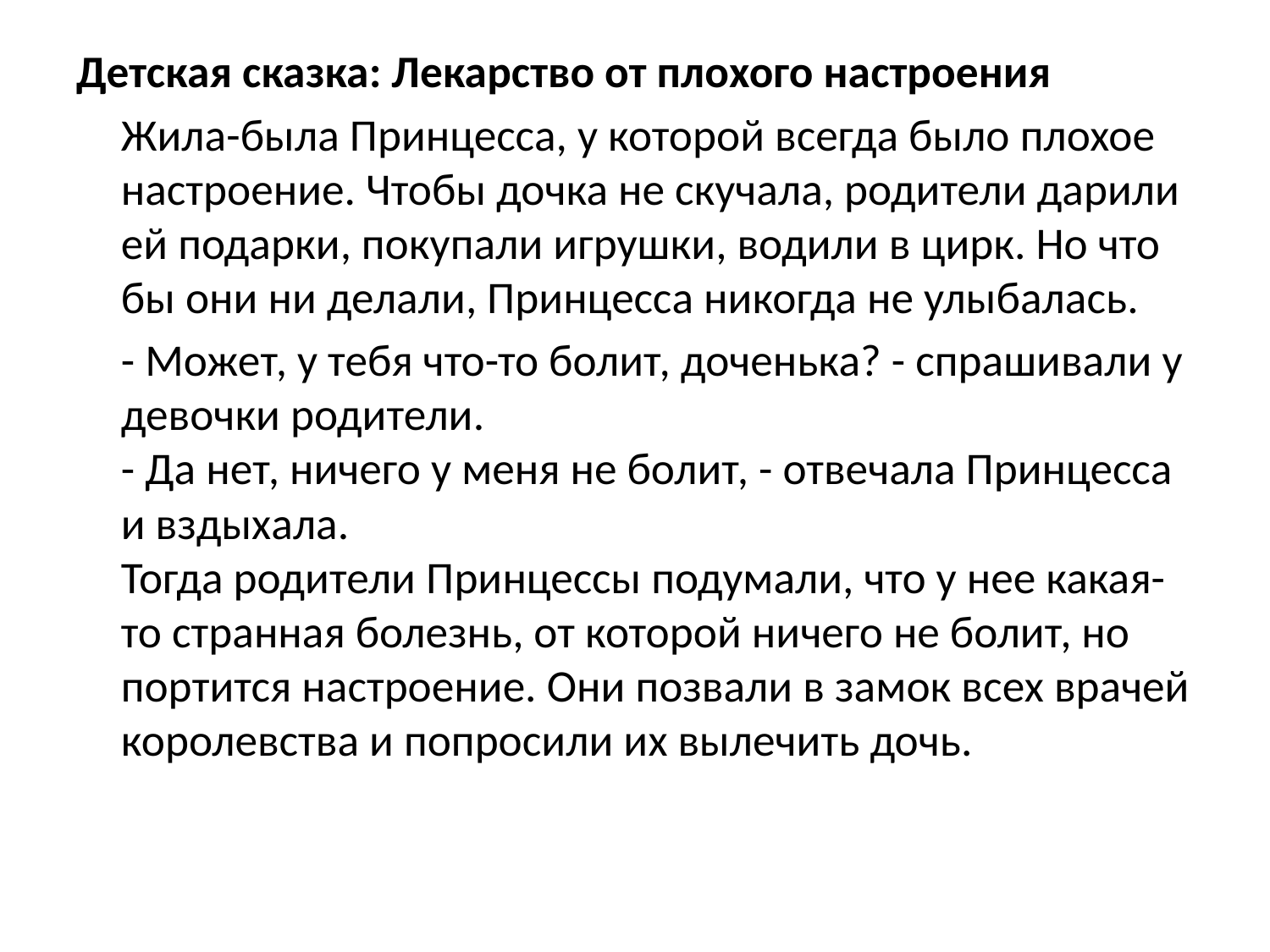

Детская сказка: Лекарство от плохого настроения
	Жила-была Принцесса, у которой всегда было плохое настроение. Чтобы дочка не скучала, родители дарили ей подарки, покупали игрушки, водили в цирк. Но что бы они ни делали, Принцесса никогда не улыбалась.
	- Может, у тебя что-то болит, доченька? - спрашивали у девочки родители.
- Да нет, ничего у меня не болит, - отвечала Принцесса и вздыхала.
Тогда родители Принцессы подумали, что у нее какая-то странная болезнь, от которой ничего не болит, но портится настроение. Они позвали в замок всех врачей королевства и попросили их вылечить дочь.
#